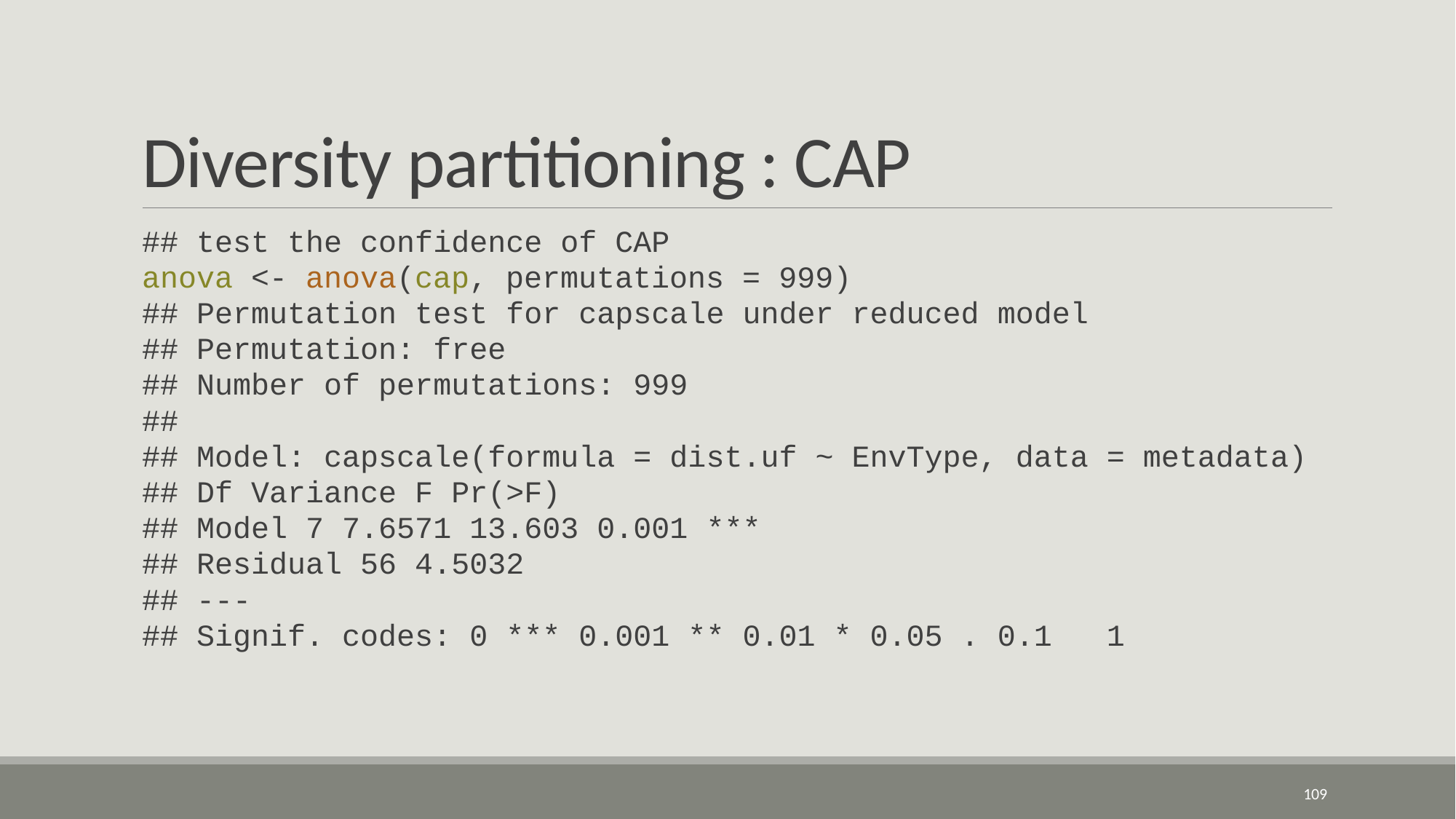

# Diversity partitioning : CAP
## test the confidence of CAP
anova <- anova(cap, permutations = 999)
## Permutation test for capscale under reduced model
## Permutation: free
## Number of permutations: 999
##
## Model: capscale(formula = dist.uf ~ EnvType, data = metadata)
## Df Variance F Pr(>F)
## Model 7 7.6571 13.603 0.001 ***
## Residual 56 4.5032
## ---
## Signif. codes: 0 *** 0.001 ** 0.01 * 0.05 . 0.1   1
109